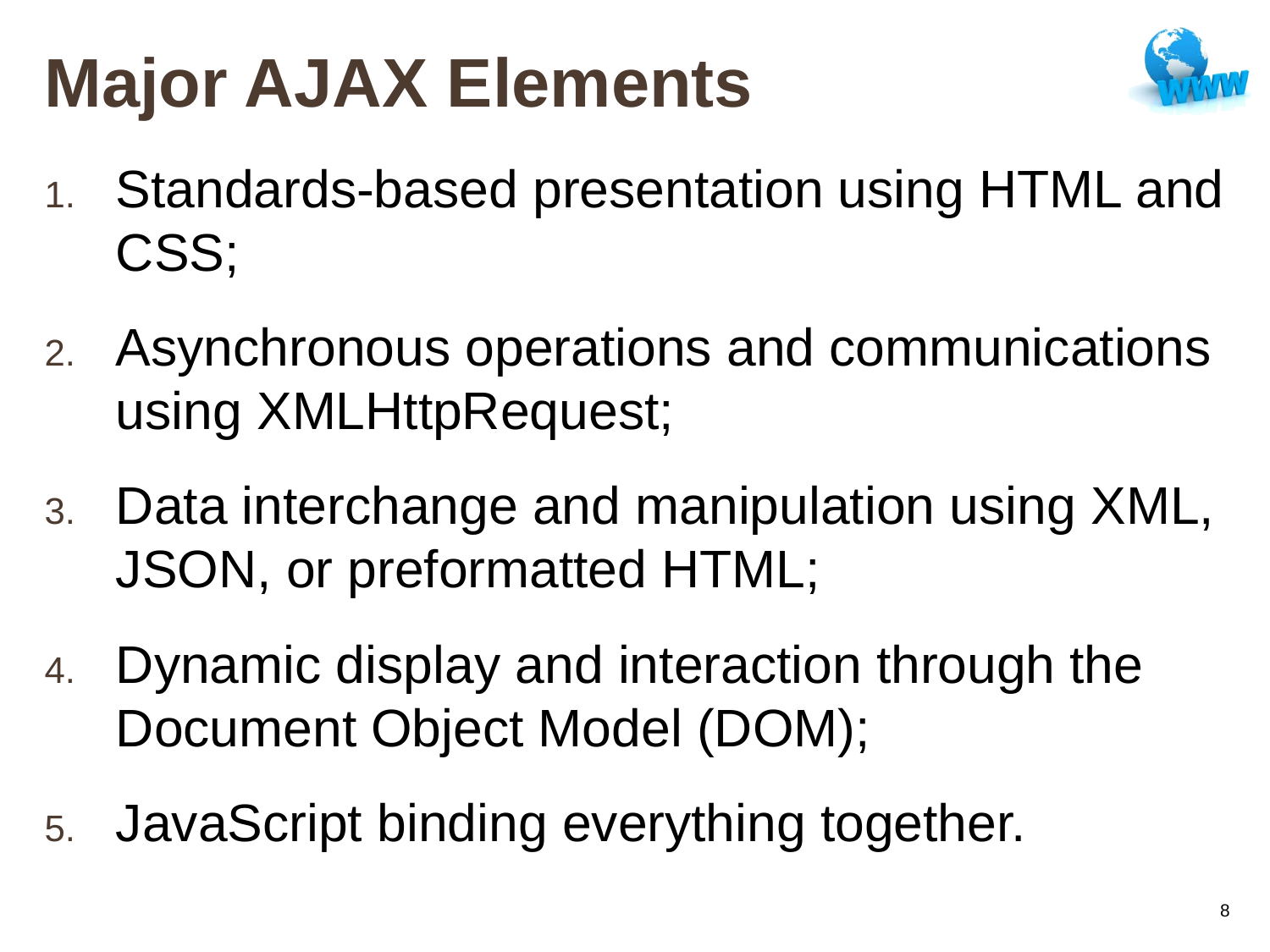

# Major AJAX Elements
Standards-based presentation using HTML and CSS;
Asynchronous operations and communications using XMLHttpRequest;
Data interchange and manipulation using XML, JSON, or preformatted HTML;
Dynamic display and interaction through the Document Object Model (DOM);
JavaScript binding everything together.

8